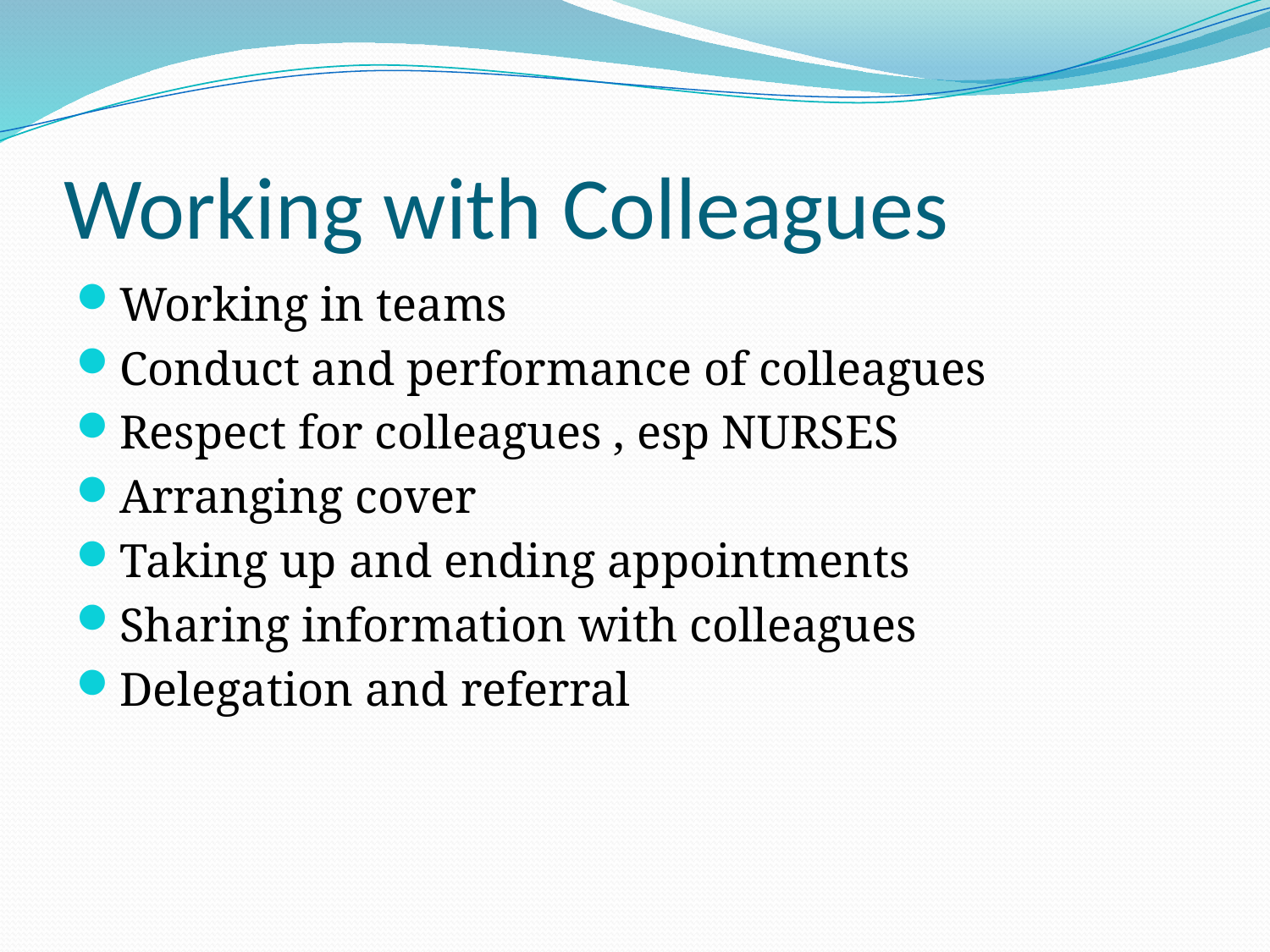

# Working with Colleagues
Working in teams
Conduct and performance of colleagues
Respect for colleagues , esp NURSES
Arranging cover
Taking up and ending appointments
Sharing information with colleagues
Delegation and referral